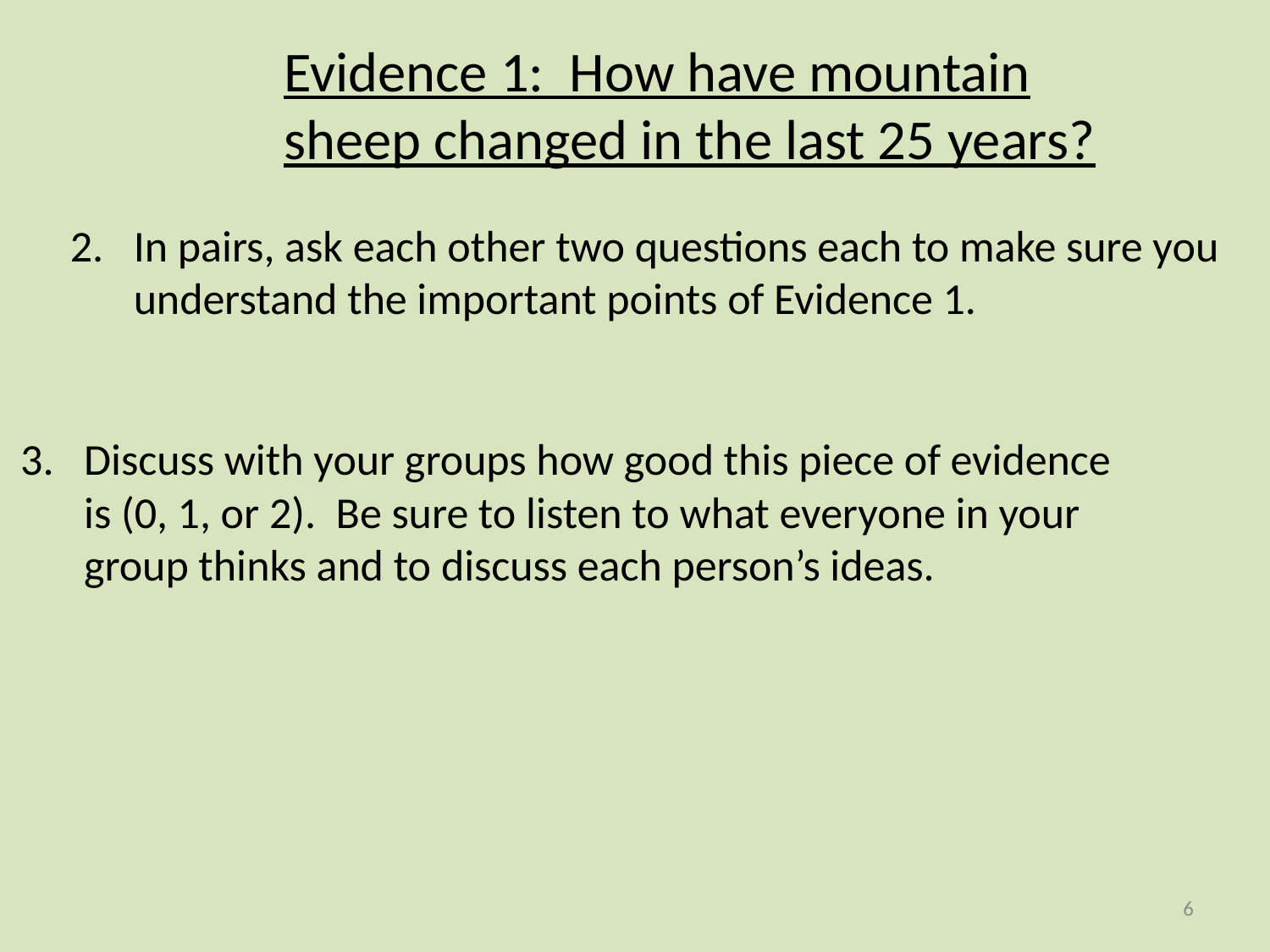

Evidence 1:  How have mountain
sheep changed in the last 25 years?
In pairs, ask each other two questions each to make sure you
	understand the important points of Evidence 1.
Discuss with your groups how good this piece of evidence
	is (0, 1, or 2).  Be sure to listen to what everyone in your
	group thinks and to discuss each person’s ideas.
6